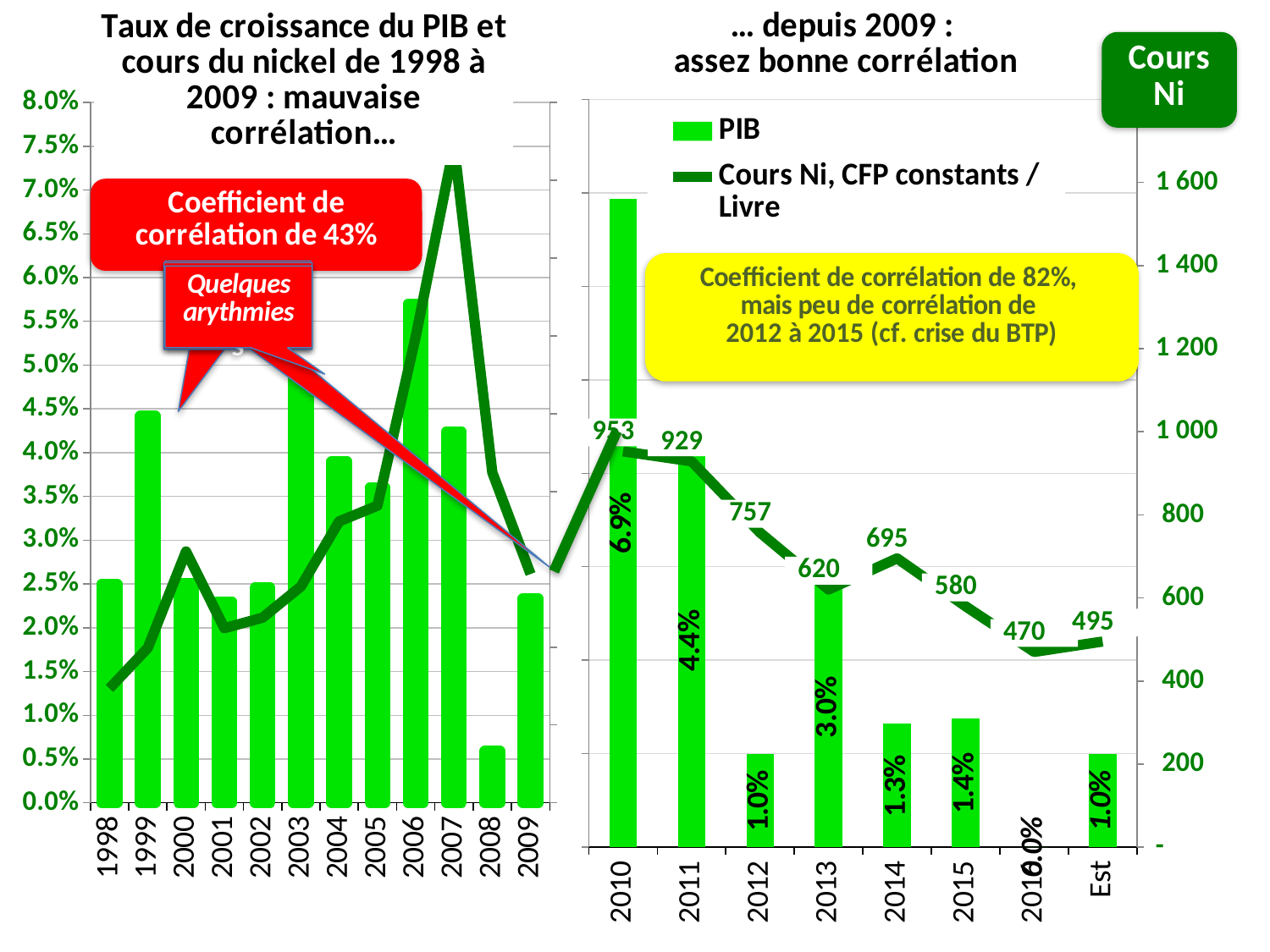

### Chart: Taux de croissance du PIB et cours du nickel de 1998 à 2009 : mauvaise corrélation…

| Category | PIB | Cours Ni, CFP constants / Livre |
|---|---|---|
| 1998.0 | 0.025 | 293.9185165850066 |
| 1999.0 | 0.04419 | 398.0594632807922 |
| 2000.0 | 0.02504 | 645.8644683667953 |
| 2001.0 | 0.023 | 448.6356521754017 |
| 2002.0 | 0.02456 | 475.7327144842166 |
| 2003.0 | 0.04849 | 555.9459257654898 |
| 2004.0 | 0.039 | 723.3786001846773 |
| 2005.0 | 0.036 | 763.491515165336 |
| 2006.0 | 0.057 | 1198.3595230122 |
| 2007.0 | 0.0424 | 1689.412186736147 |
| 2008.0 | 0.00592 | 849.0679792203199 |
| 2009.0 | 0.02333 | 587.871371026938 |

### Chart: … depuis 2009 :
assez bonne corrélation

| Category | PIB | Cours Ni, CFP constants / Livre |
|---|---|---|
| 2010 | 0.06938 | 952.8460573244151 |
| 2011 | 0.04433 | 928.974769576512 |
| 2012 | 0.01 | 757.123736240725 |
| 2013 | 0.03 | 620.1290011716234 |
| 2014 | 0.01322 | 695.2389806872382 |
| 2015 | 0.0138 | 579.8653363810079 |
| 2016 | 0.0 | 470.0393483145967 |
| Est 2017 | 0.01 | 495.1147235897907 |